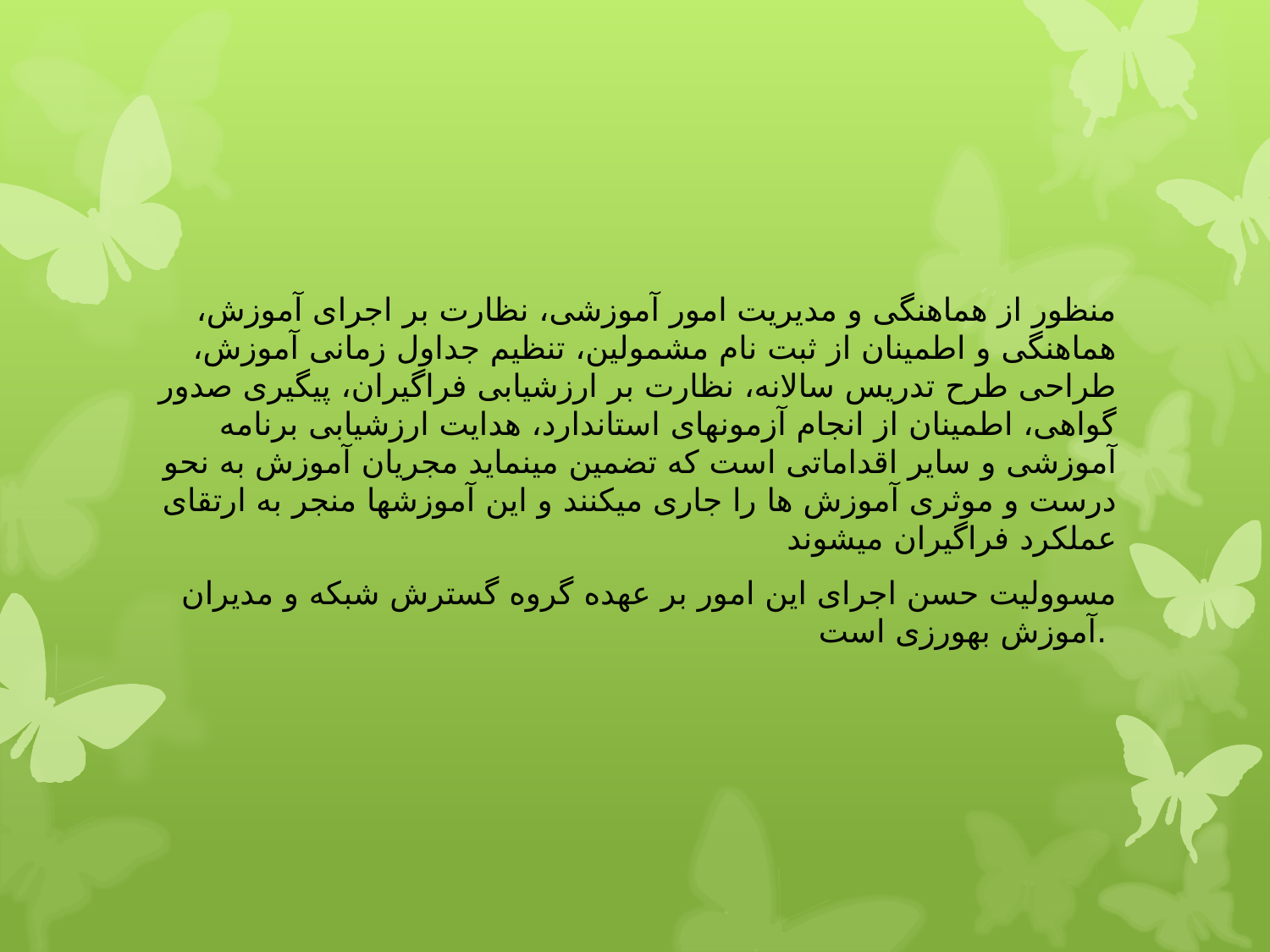

#
منظور از هماهنگی و مدیریت امور آموزشی، نظارت بر اجرای آموزش، هماهنگی و اطمینان از ثبت نام مشمولین، تنظیم جداول زمانی آموزش، طراحی طرح تدریس سالانه، نظارت بر ارزشیابی فراگیران، پیگیری صدور گواهی، اطمینان از انجام آزمو­ن­های استاندارد، هدایت ارزشیابی برنامه آموزشی و سایر اقداماتی است که تضمین می­نماید مجریان آموزش به نحو درست و موثری آموزش ها را جاری می­کنند و این آموزش­ها منجر به ارتقای عملکرد فراگیران می­شوند
مسوولیت حسن اجرای این امور بر عهده گروه گسترش شبکه و مدیران آموزش بهورزی است.